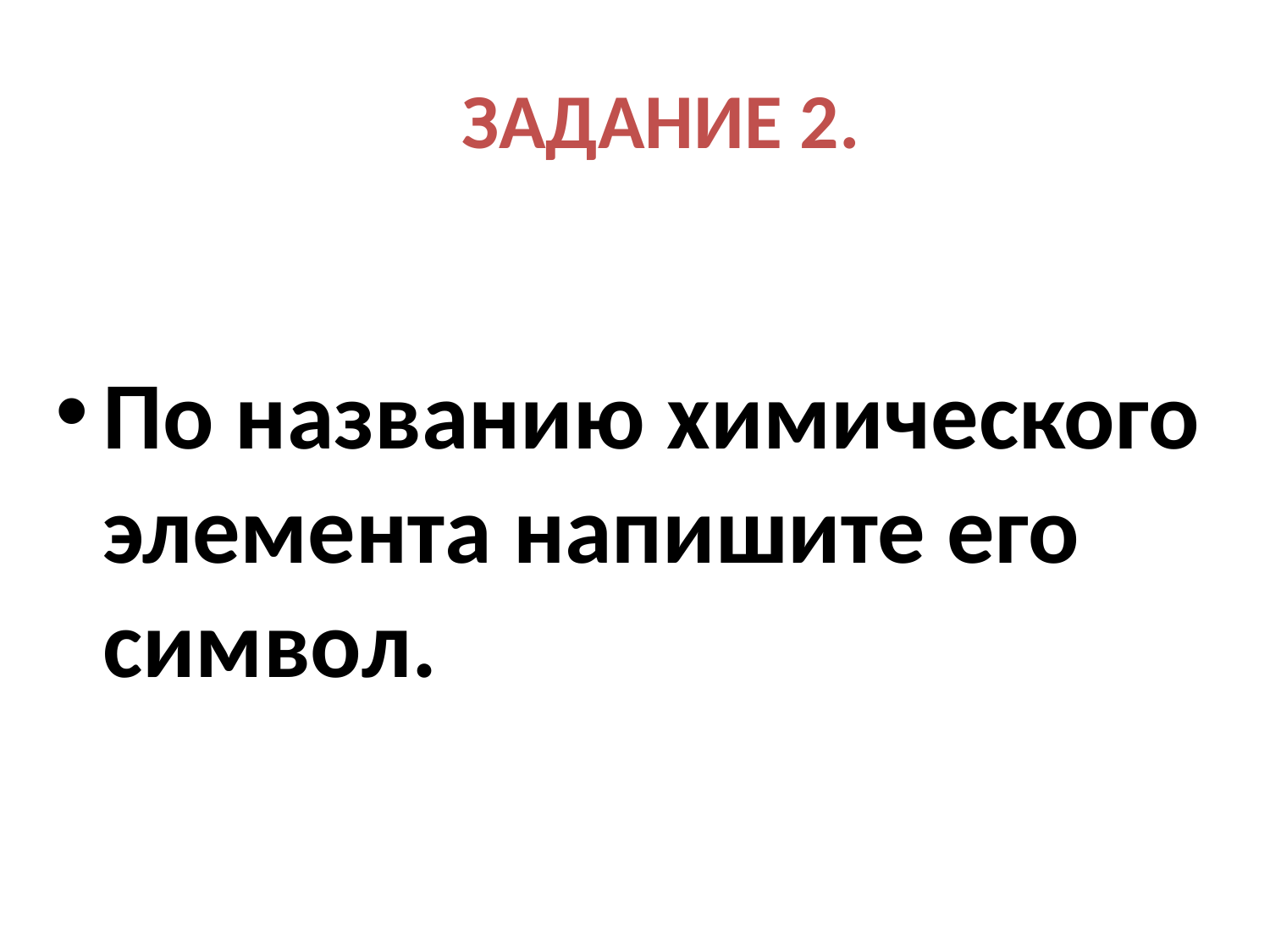

# ЗАДАНИЕ 2.
По названию химического элемента напишите его символ.